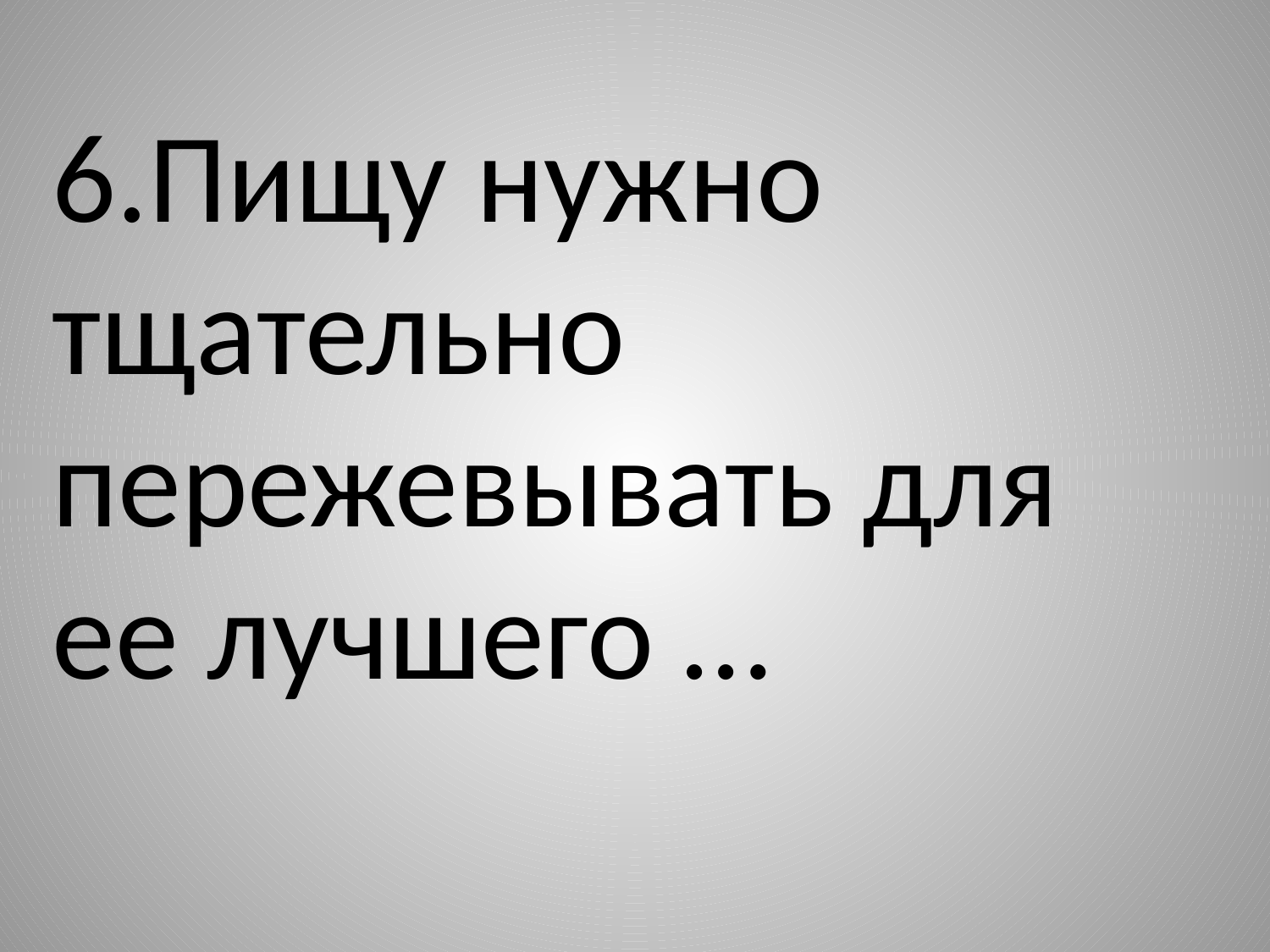

6.Пищу нужно тщательно пережевывать для ее лучшего …